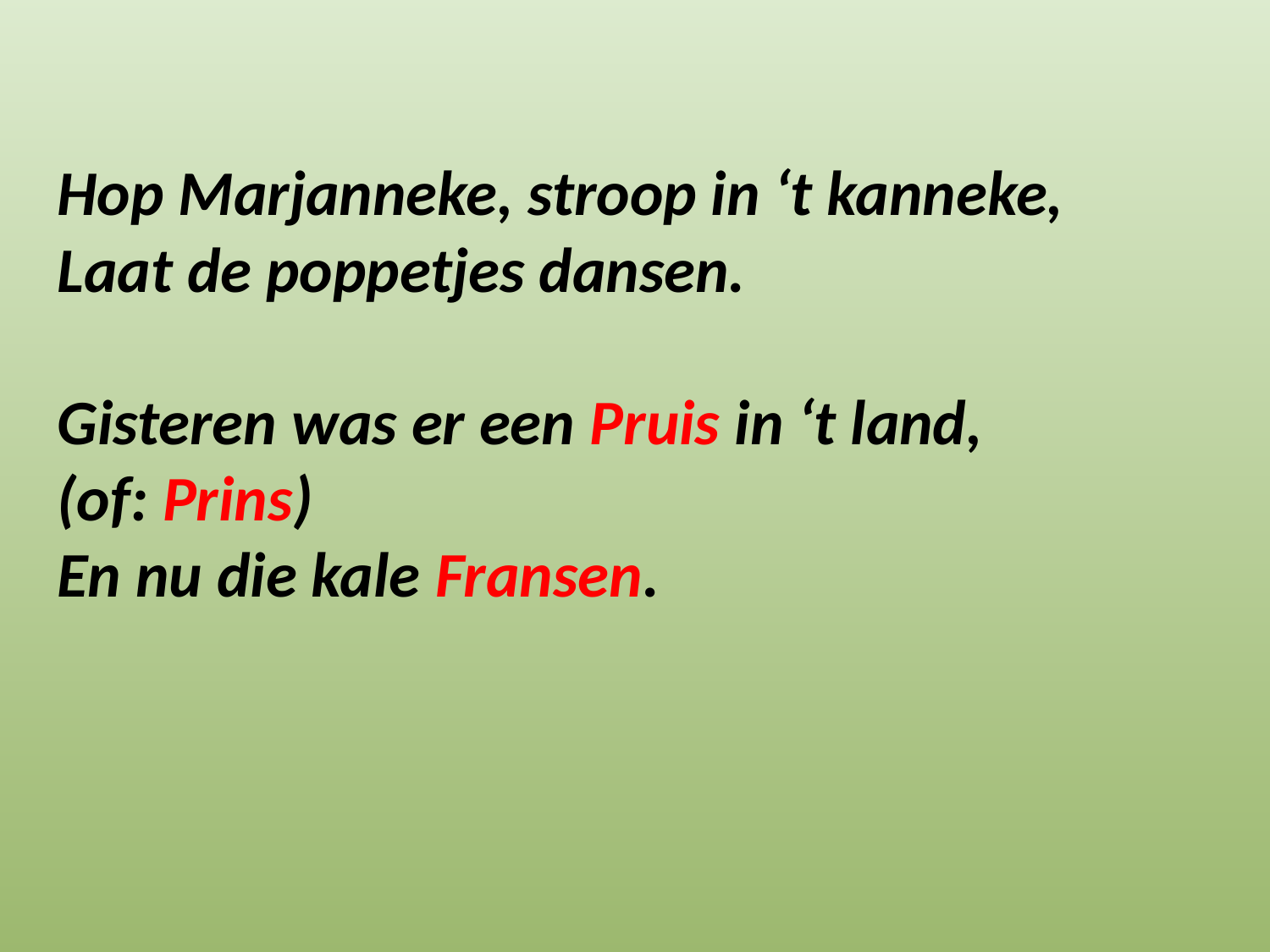

Hop Marjanneke, stroop in ‘t kanneke,
Laat de poppetjes dansen.

Gisteren was er een Pruis in ‘t land,
(of: Prins)
En nu die kale Fransen.